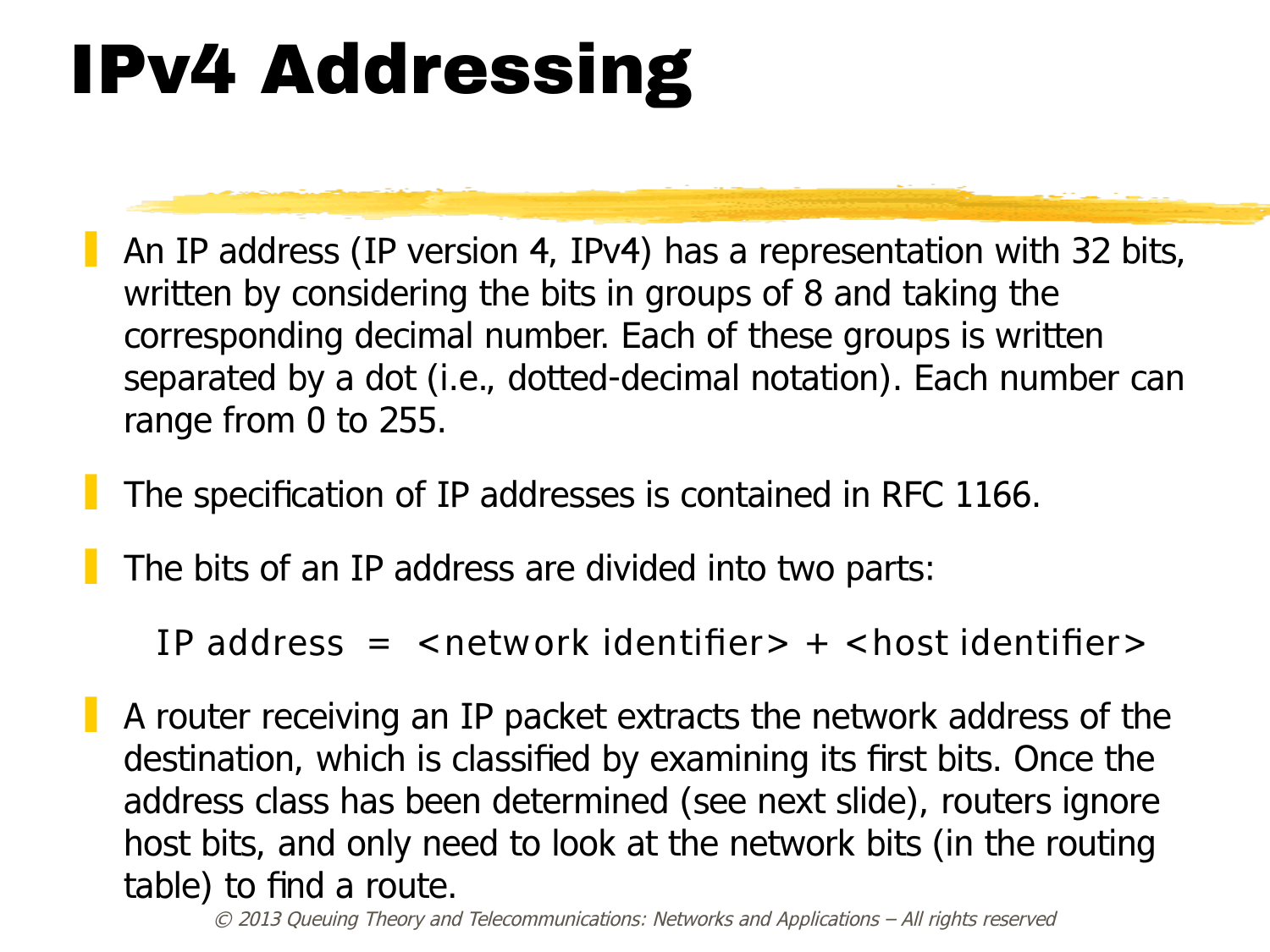

# IPv4 Addressing
An IP address (IP version 4, IPv4) has a representation with 32 bits, written by considering the bits in groups of 8 and taking the corresponding decimal number. Each of these groups is written separated by a dot (i.e., dotted-decimal notation). Each number can range from 0 to 255.

The specification of IP addresses is contained in RFC 1166.

The bits of an IP address are divided into two parts:

IP address  =  <network identifier> + <host identifier>

A router receiving an IP packet extracts the network address of the destination, which is classified by examining its first bits. Once the address class has been determined (see next slide), routers ignore host bits, and only need to look at the network bits (in the routing table) to find a route.

© 2013 Queuing Theory and Telecommunications: Networks and Applications – All rights reserved